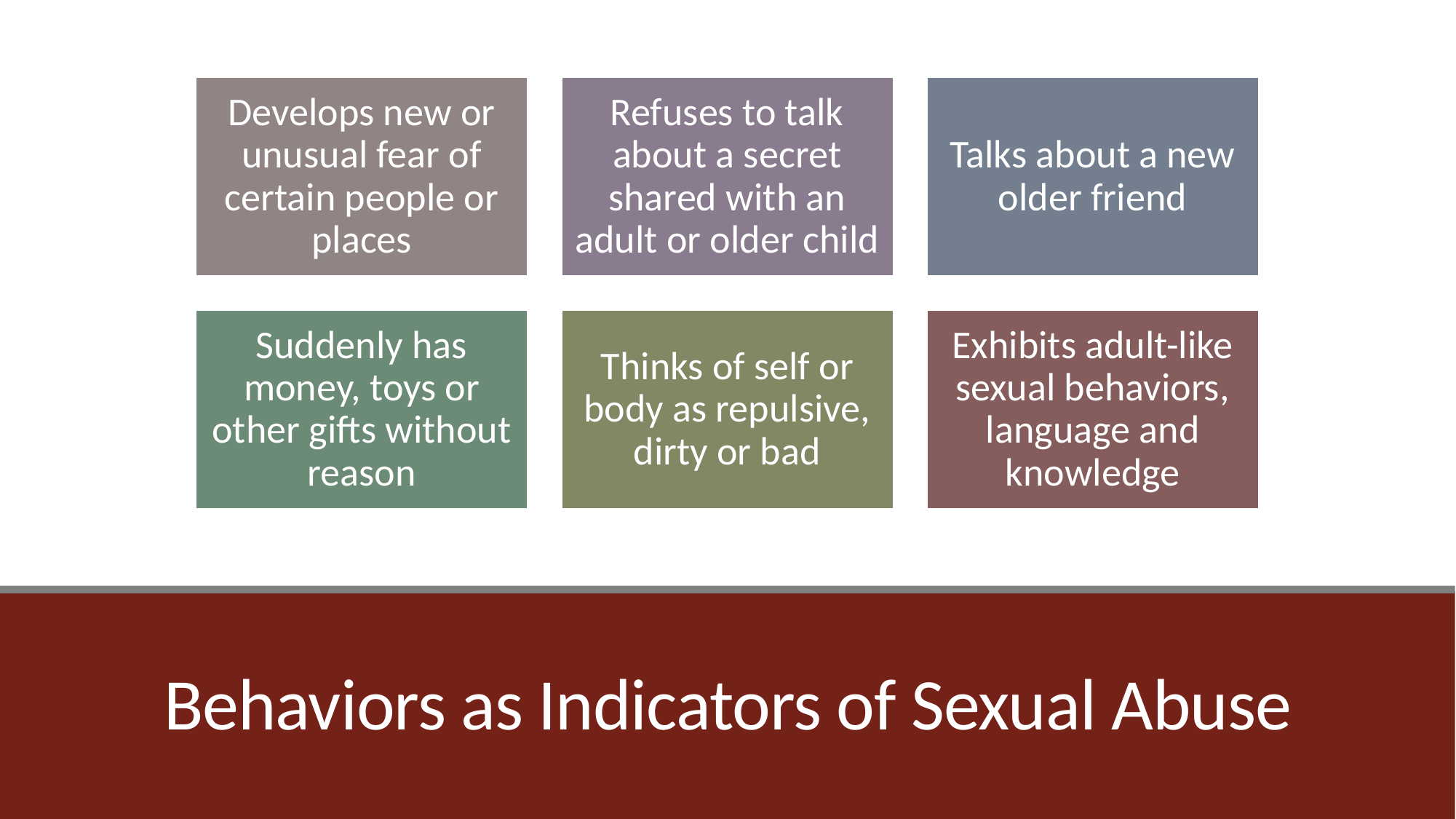

Develops new or unusual fear of certain people or places
Refuses to talk about a secret shared with an adult or older child
Talks about a new older friend
Suddenly has money, toys or other gifts without reason
Thinks of self or body as repulsive, dirty or bad
Exhibits adult-like sexual behaviors, language and knowledge

# Behaviors as Indicators of Sexual Abuse